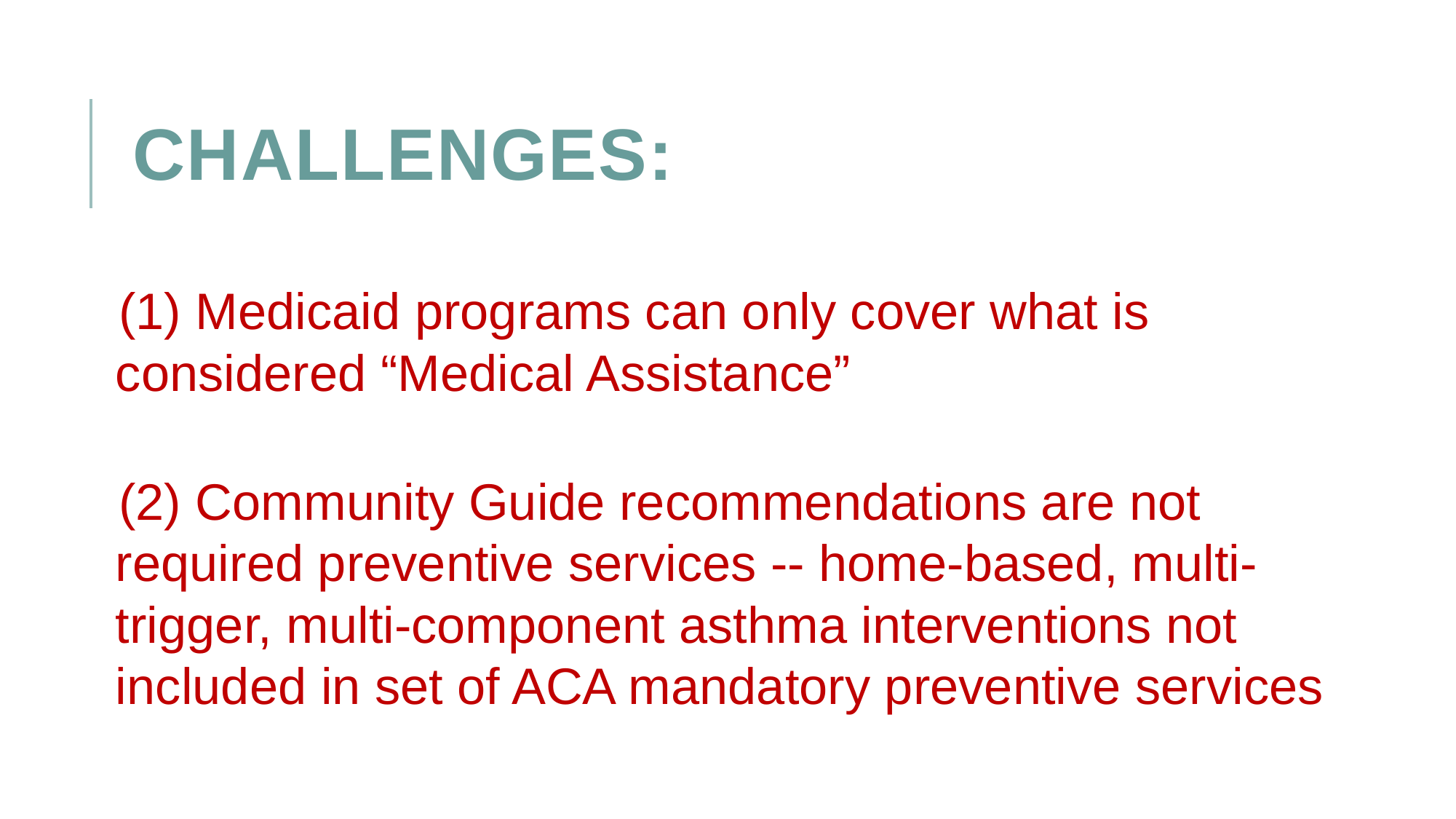

# Challenges:
(1) Medicaid programs can only cover what is considered “Medical Assistance”

(2) Community Guide recommendations are not required preventive services -- home-based, multi-trigger, multi-component asthma interventions not included in set of ACA mandatory preventive services